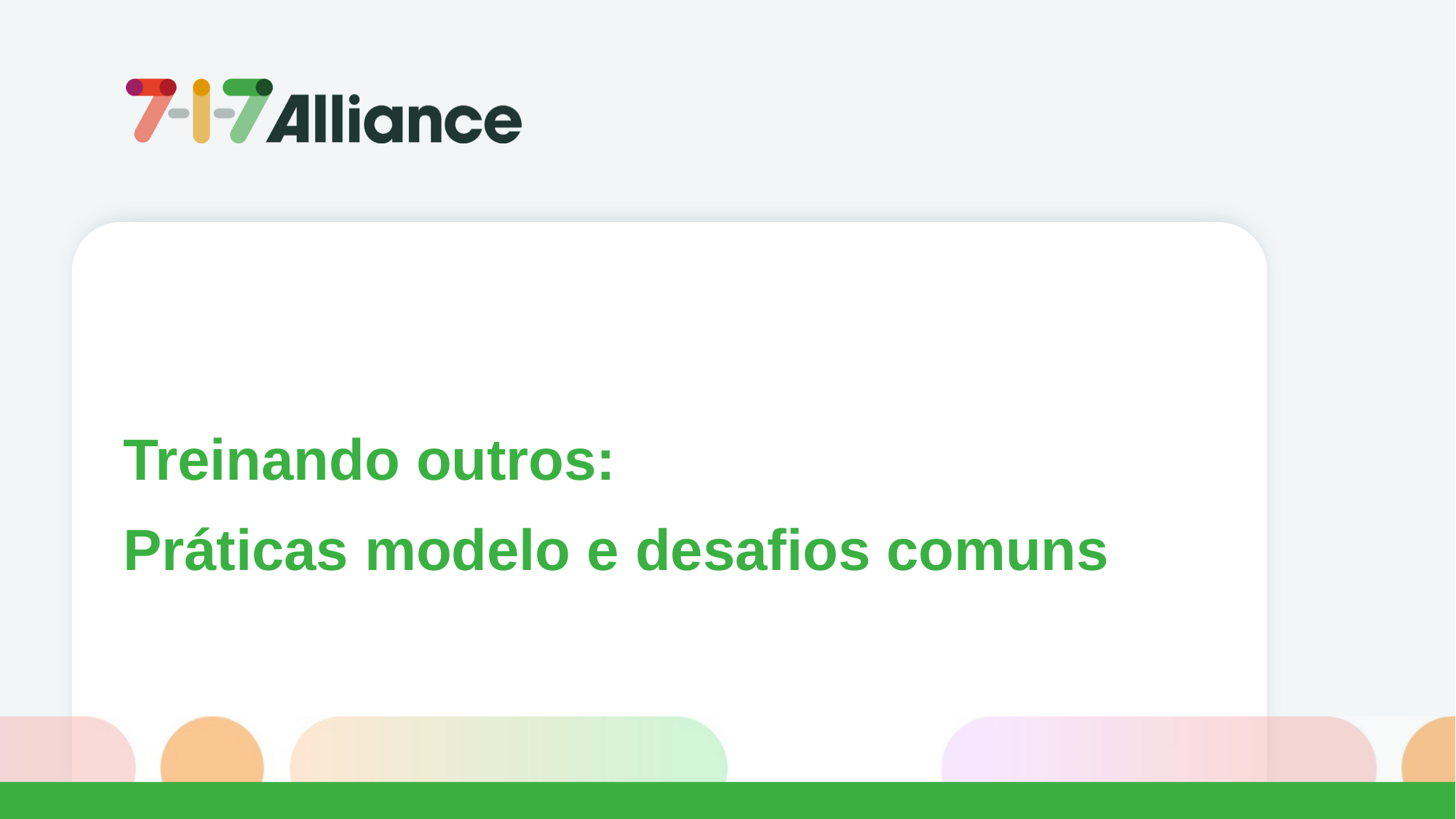

Treinando outros:
Práticas modelo e desafios comuns